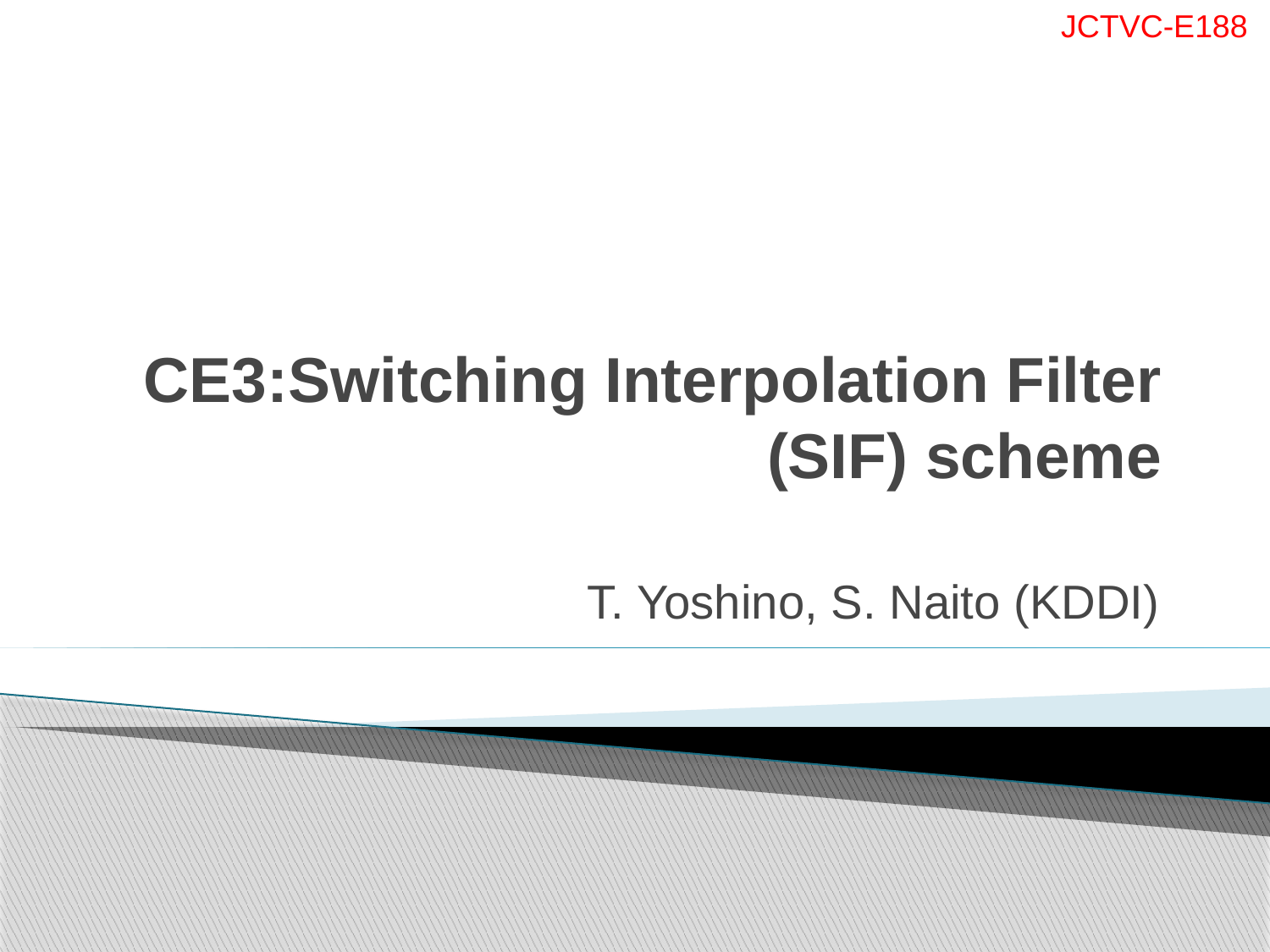

# CE3:Switching Interpolation Filter (SIF) scheme

T. Yoshino, S. Naito (KDDI)